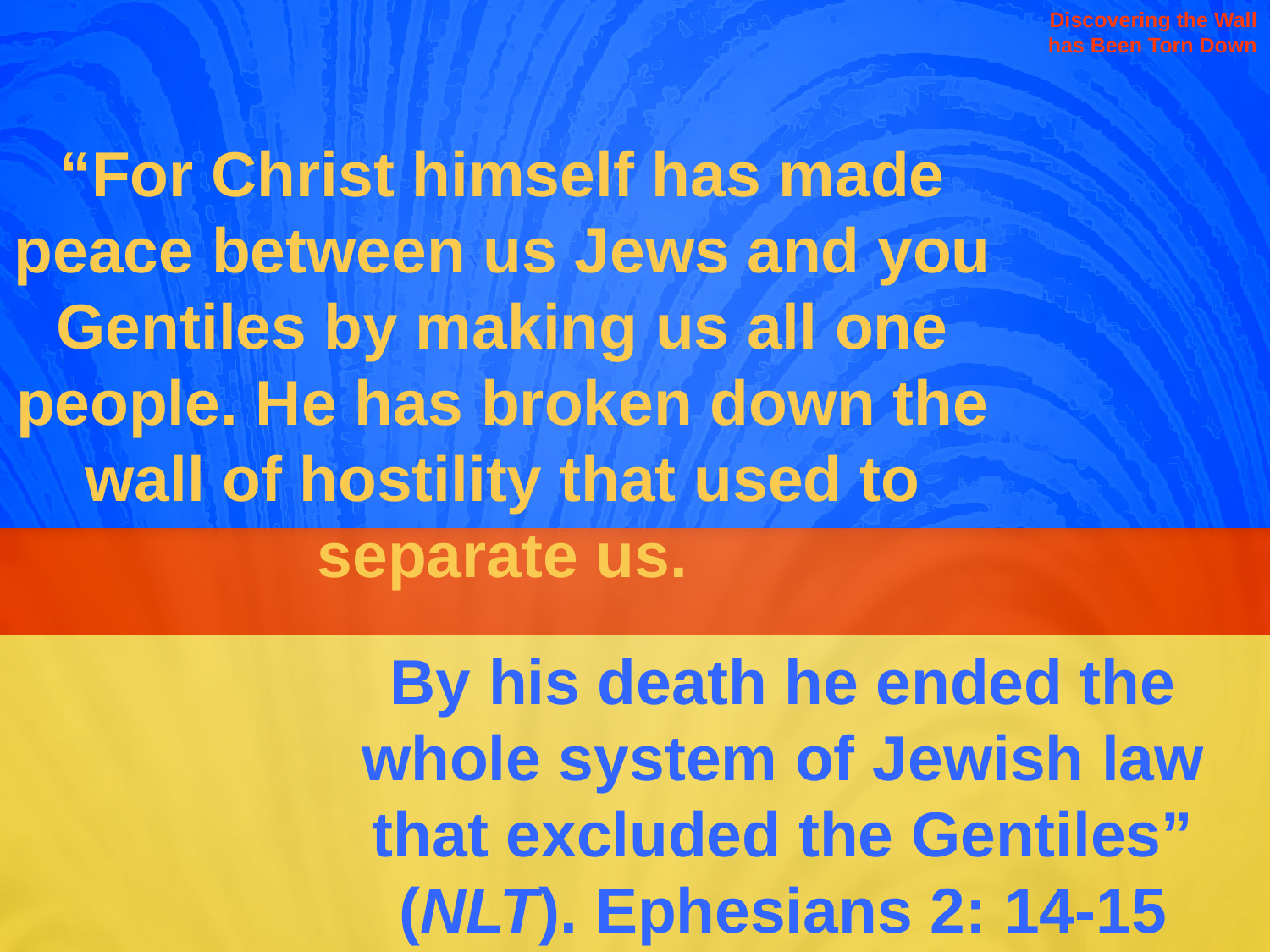

Discovering the Wall has Been Torn Down
“For Christ himself has made peace between us Jews and you Gentiles by making us all one people. He has broken down the wall of hostility that used to separate us.
By his death he ended the whole system of Jewish law that excluded the Gentiles” (NLT). Ephesians 2: 14-15